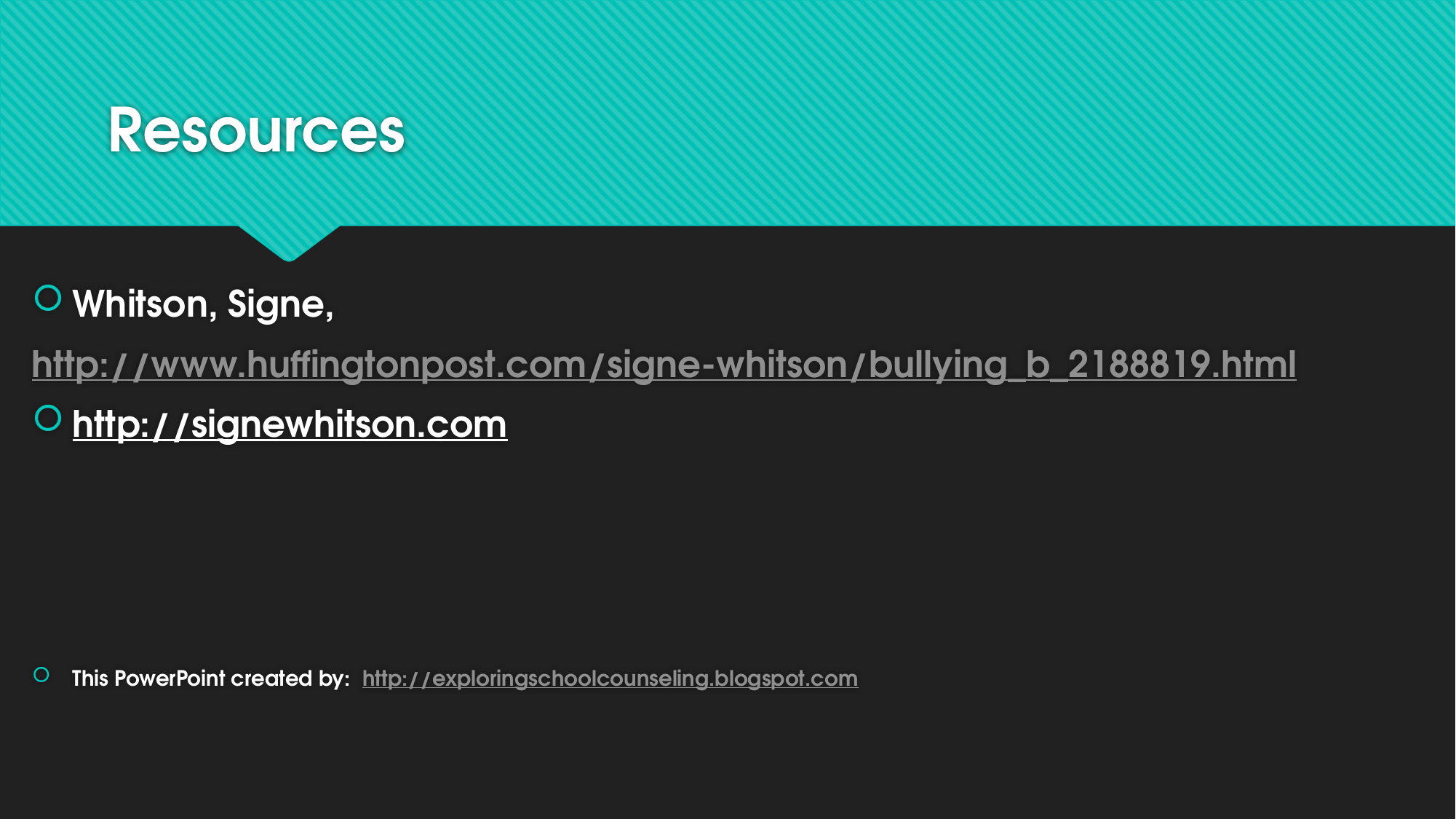

# Resources
Whitson, Signe,
http://www.huffingtonpost.com/signe-whitson/bullying_b_2188819.html
http://signewhitson.com

This PowerPoint created by:  http://exploringschoolcounseling.blogspot.com